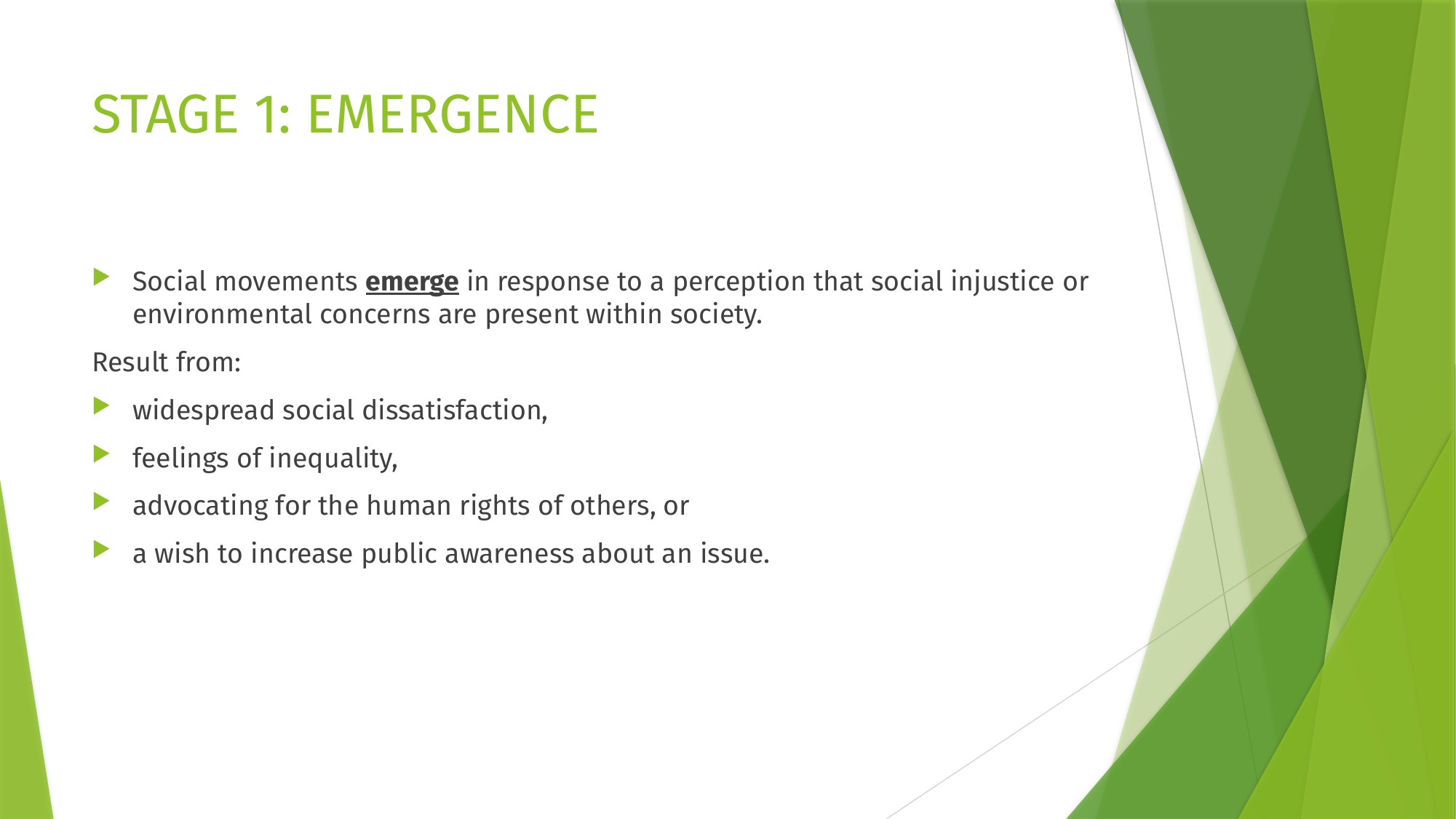

# STAGE 1: EMERGENCE
Social movements emerge in response to a perception that social injustice or environmental concerns are present within society.
Result from:
widespread social dissatisfaction,
feelings of inequality,
advocating for the human rights of others, or
a wish to increase public awareness about an issue.